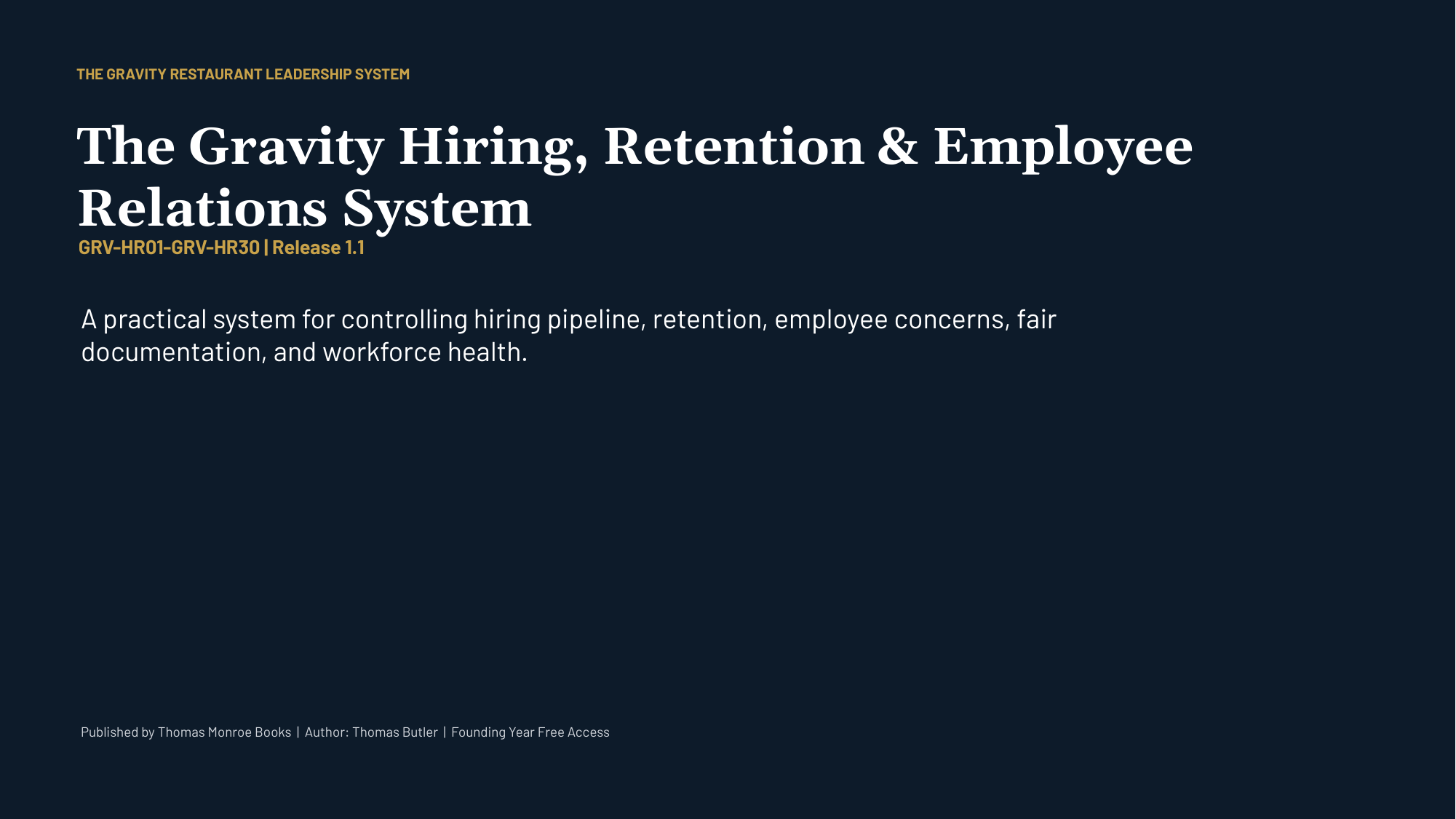

THE GRAVITY RESTAURANT LEADERSHIP SYSTEM
The Gravity Hiring, Retention & Employee Relations System
GRV-HR01-GRV-HR30 | Release 1.1
A practical system for controlling hiring pipeline, retention, employee concerns, fair documentation, and workforce health.
Published by Thomas Monroe Books  |  Author: Thomas Butler  |  Founding Year Free Access